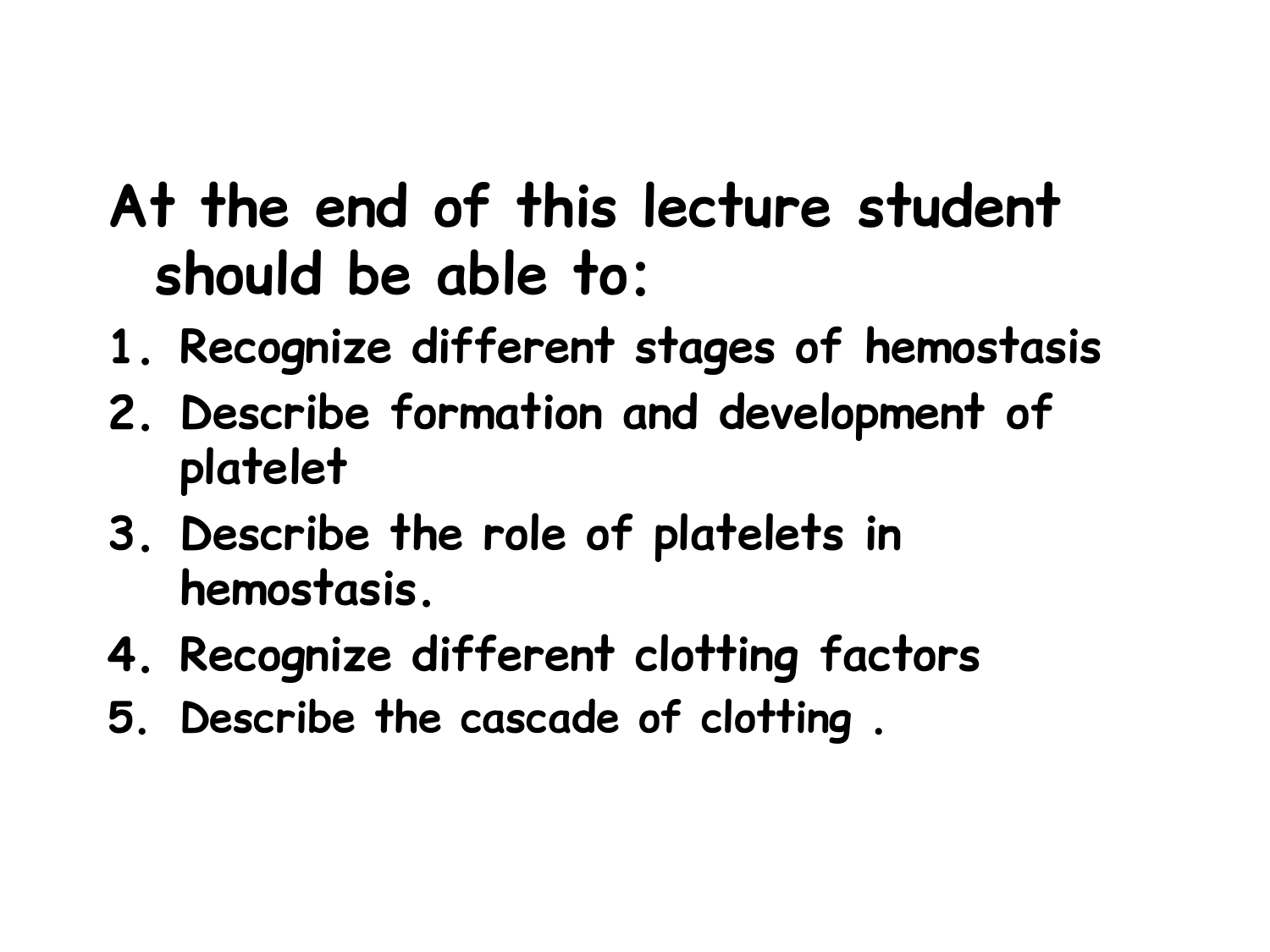

# At the end of this lecture student
should be able to:
Recognize different stages of hemostasis
Describe formation and development of
platelet
Describe the role of platelets in
hemostasis.
Recognize different clotting factors
Describe the cascade of clotting .